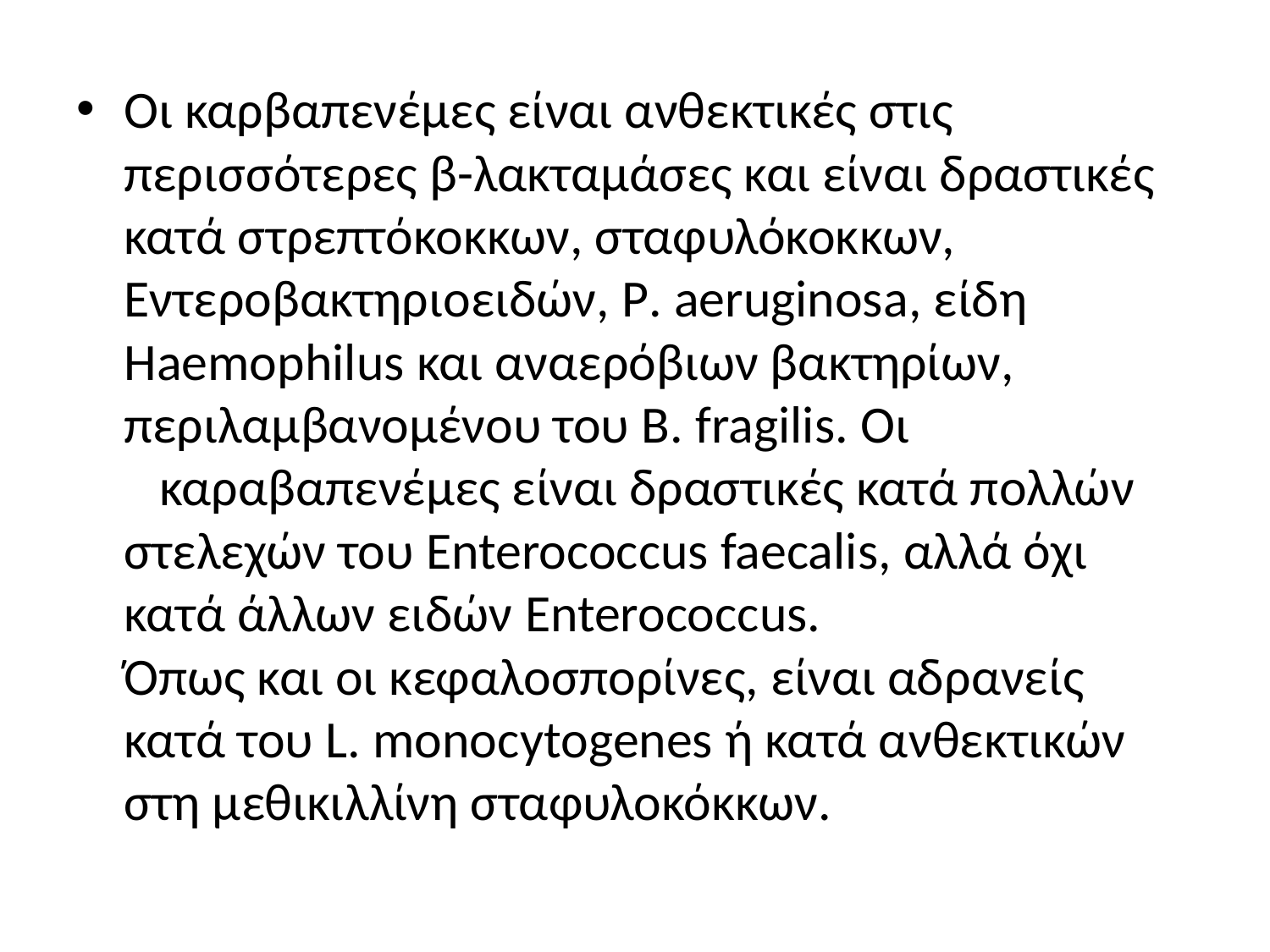

Οι καρβαπενέμες είναι ανθεκτικές στις περισσότερες β-λακταμάσες και είναι δραστικές κατά στρεπτόκοκκων, σταφυλόκοκκων, Εντεροβακτηριοειδών, P. aeruginosa, είδη Haemophilus και αναερόβιων βακτηρίων, περιλαμβανομένου του Β. fragilis. Οι                           καραβαπενέμες είναι δραστικές κατά πολλών στελεχών του Enterococcus faecalis, αλλά όχι κατά άλλων ειδών Enterococcus.                                Όπως και οι κεφαλοσπορίνες, είναι αδρανείς κατά του L. monocytogenes ή κατά ανθεκτικών στη μεθικιλλίνη σταφυλοκόκκων.